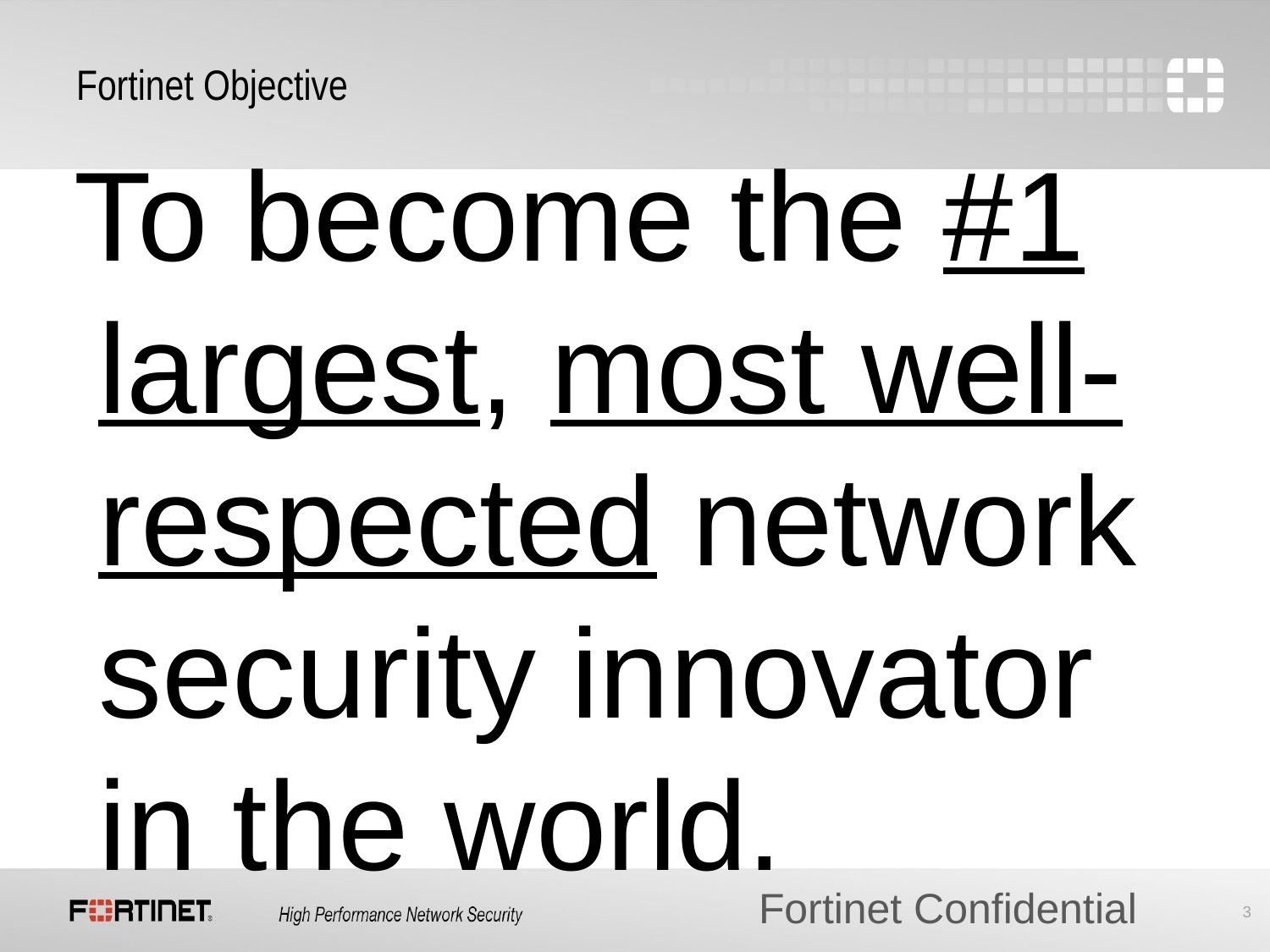

# Fortinet Objective
To become the #1 largest, most well-respected network security innovator in the world.
Fortinet Confidential